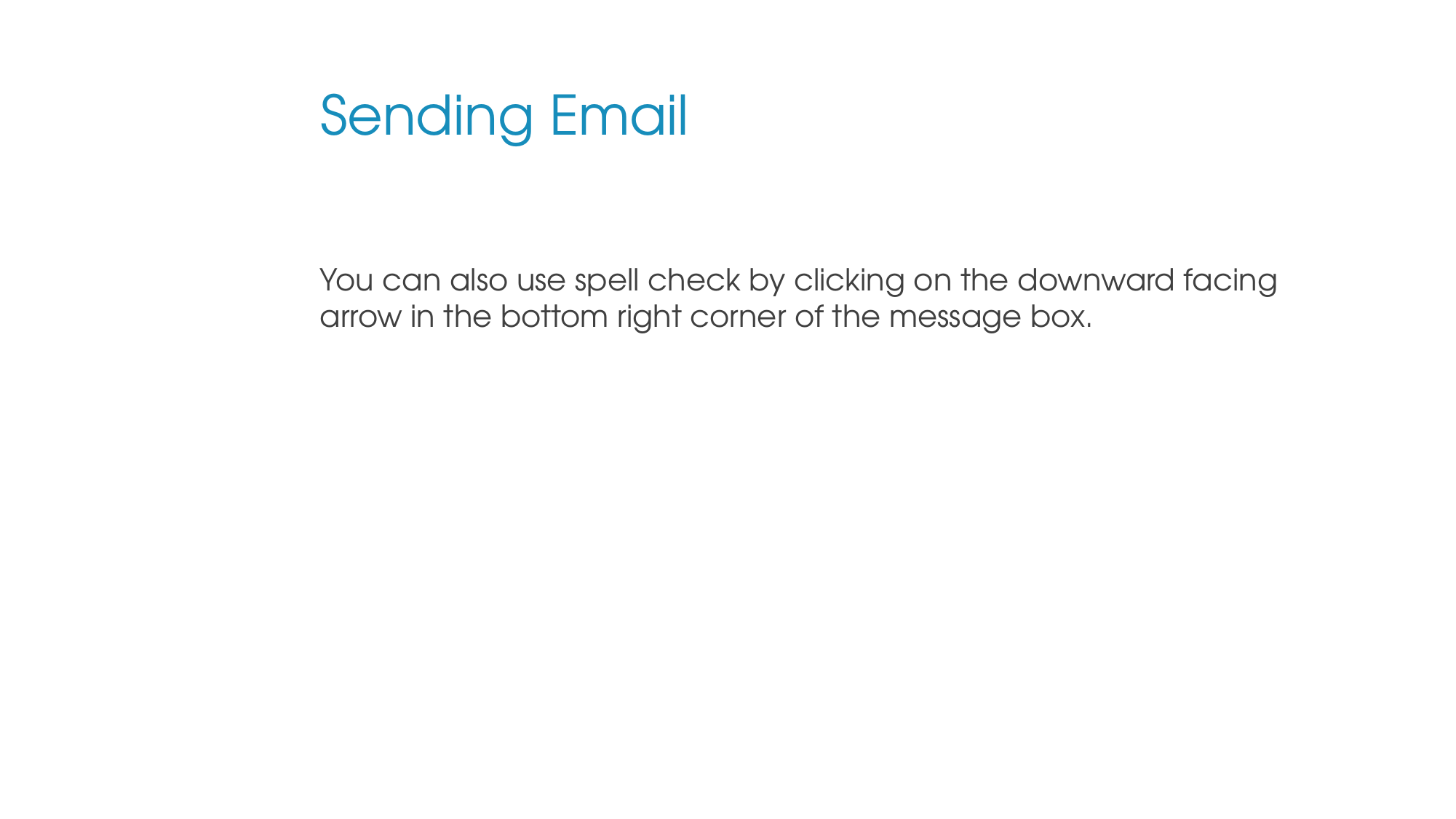

# Sending Email
You can also use spell check by clicking on the downward facing arrow in the bottom right corner of the message box.